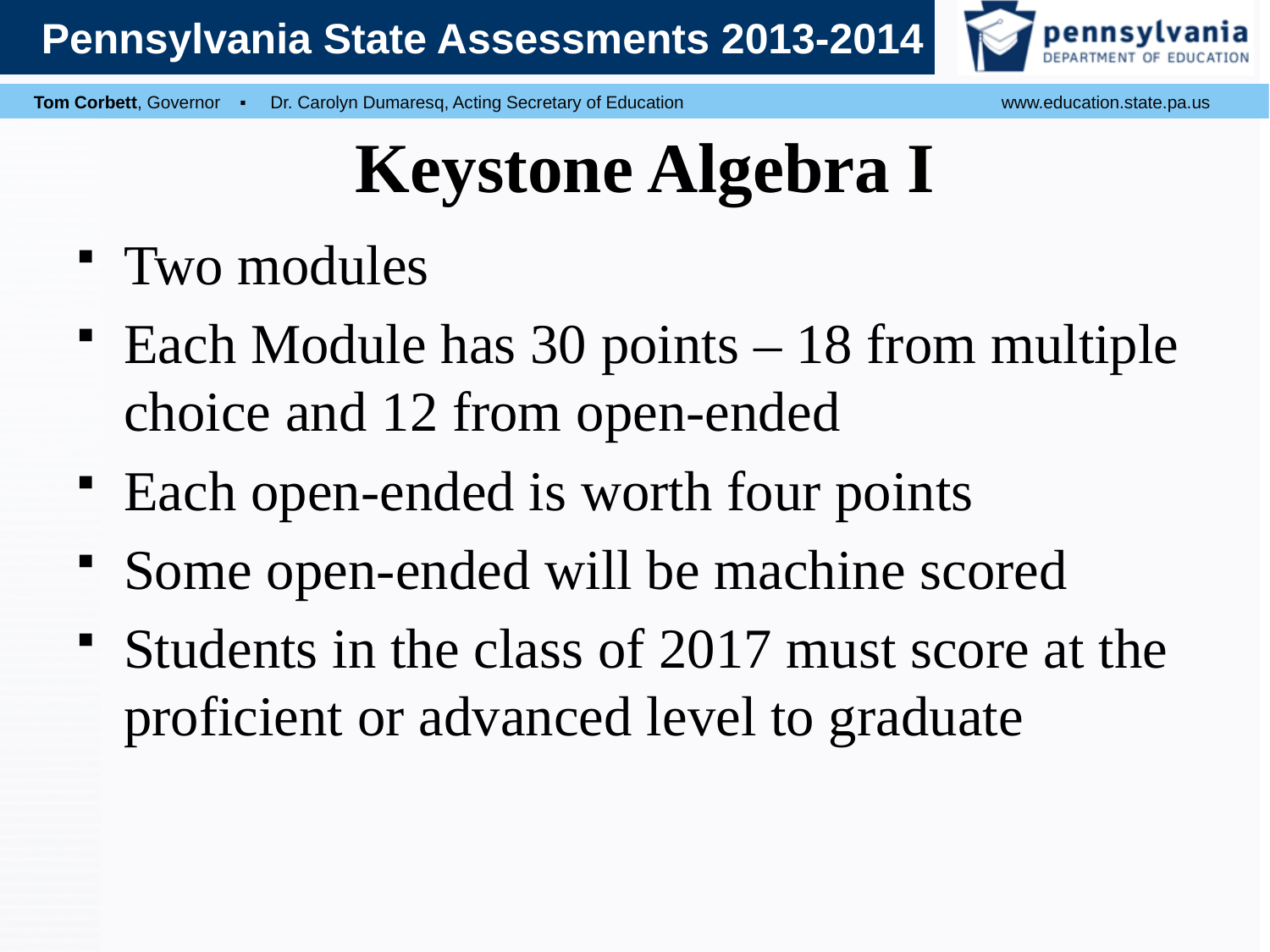

# Keystone Algebra I
Two modules
Each Module has 30 points – 18 from multiple choice and 12 from open-ended
Each open-ended is worth four points
Some open-ended will be machine scored
Students in the class of 2017 must score at the  proficient or advanced level to graduate